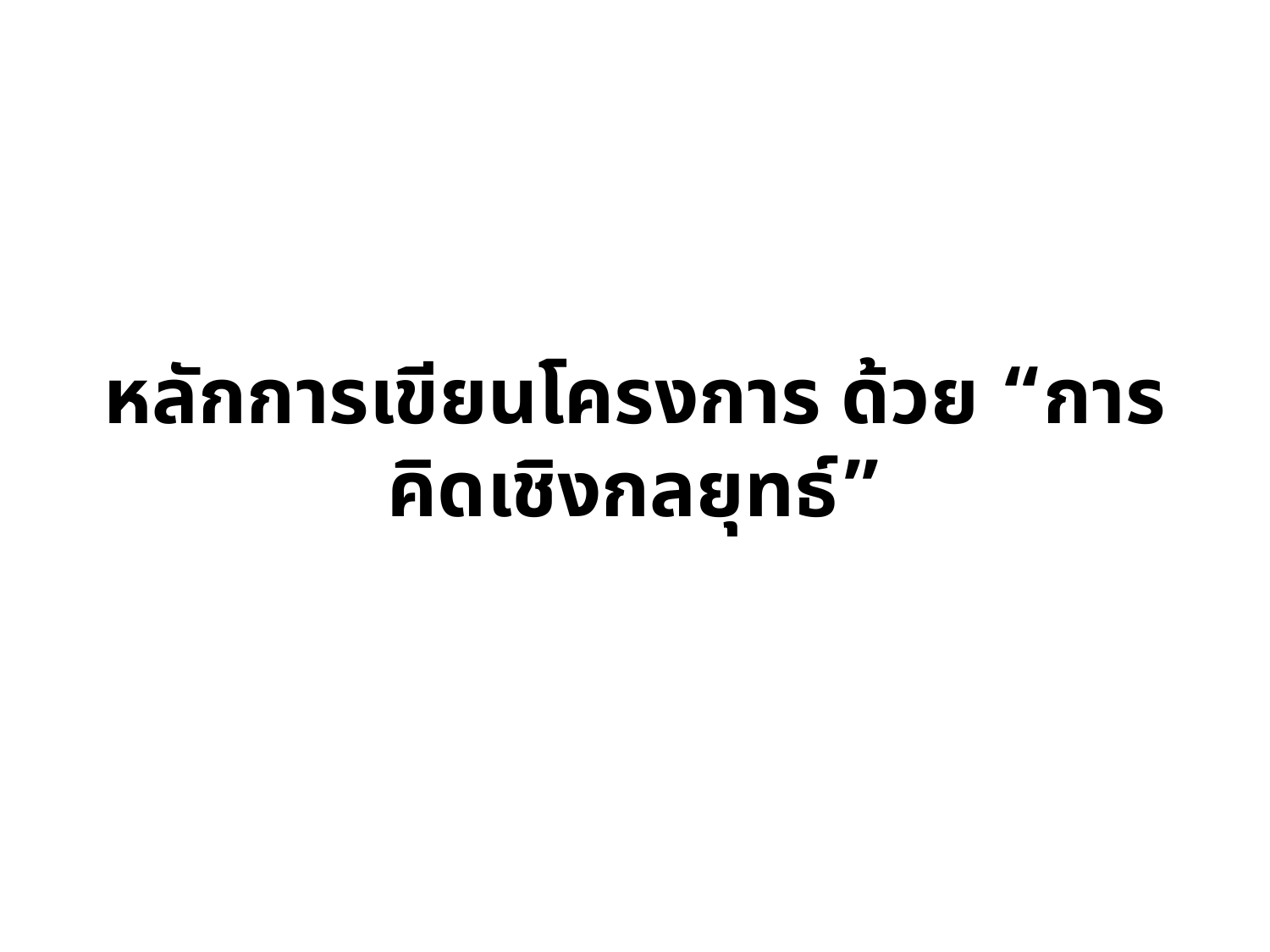

# หลักการเขียนโครงการ ด้วย “การคิดเชิงกลยุทธ์”